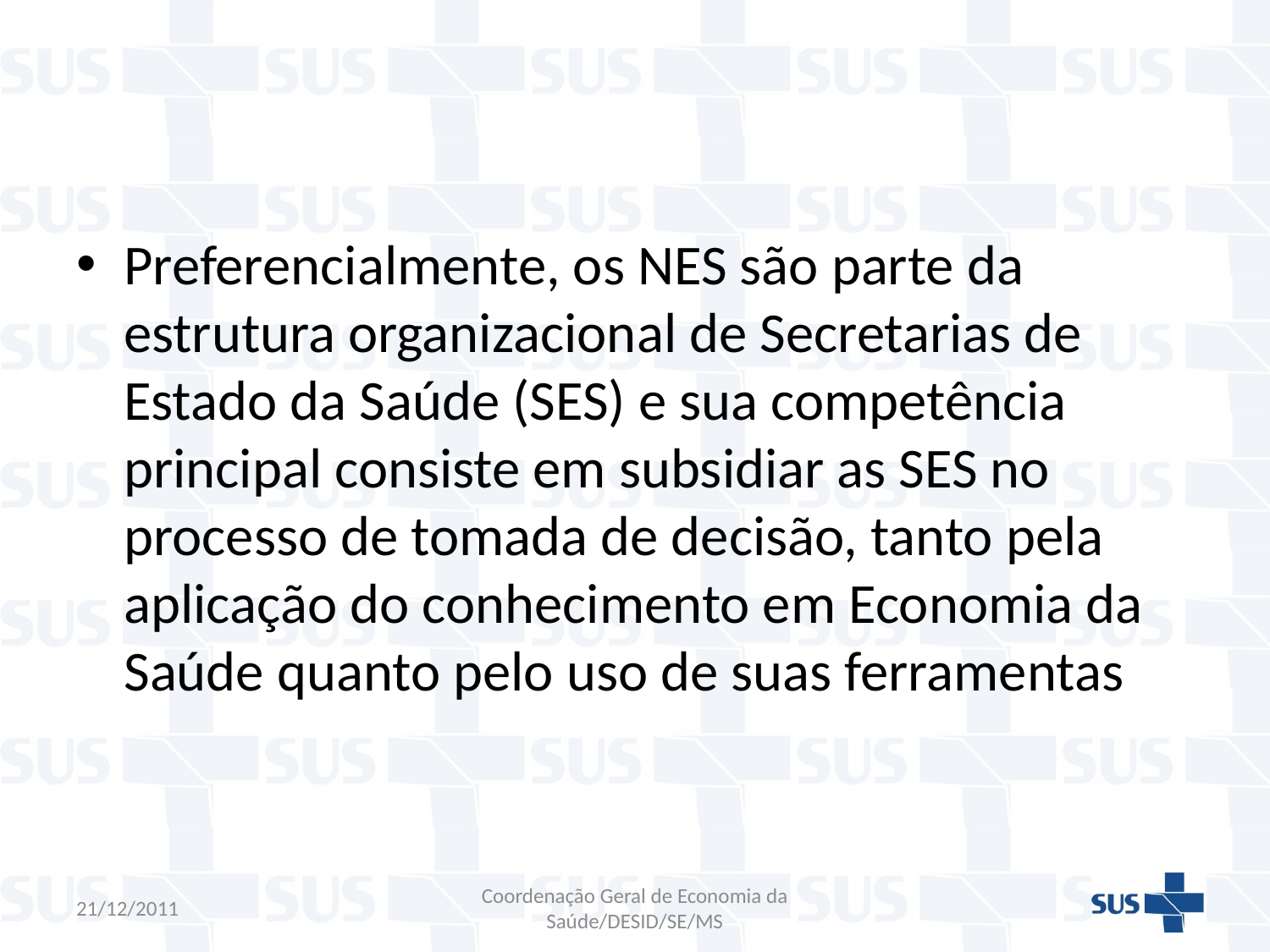

Preferencialmente, os NES são parte da estrutura organizacional de Secretarias de Estado da Saúde (SES) e sua competência principal consiste em subsidiar as SES no processo de tomada de decisão, tanto pela aplicação do conhecimento em Economia da Saúde quanto pelo uso de suas ferramentas
21/12/2011